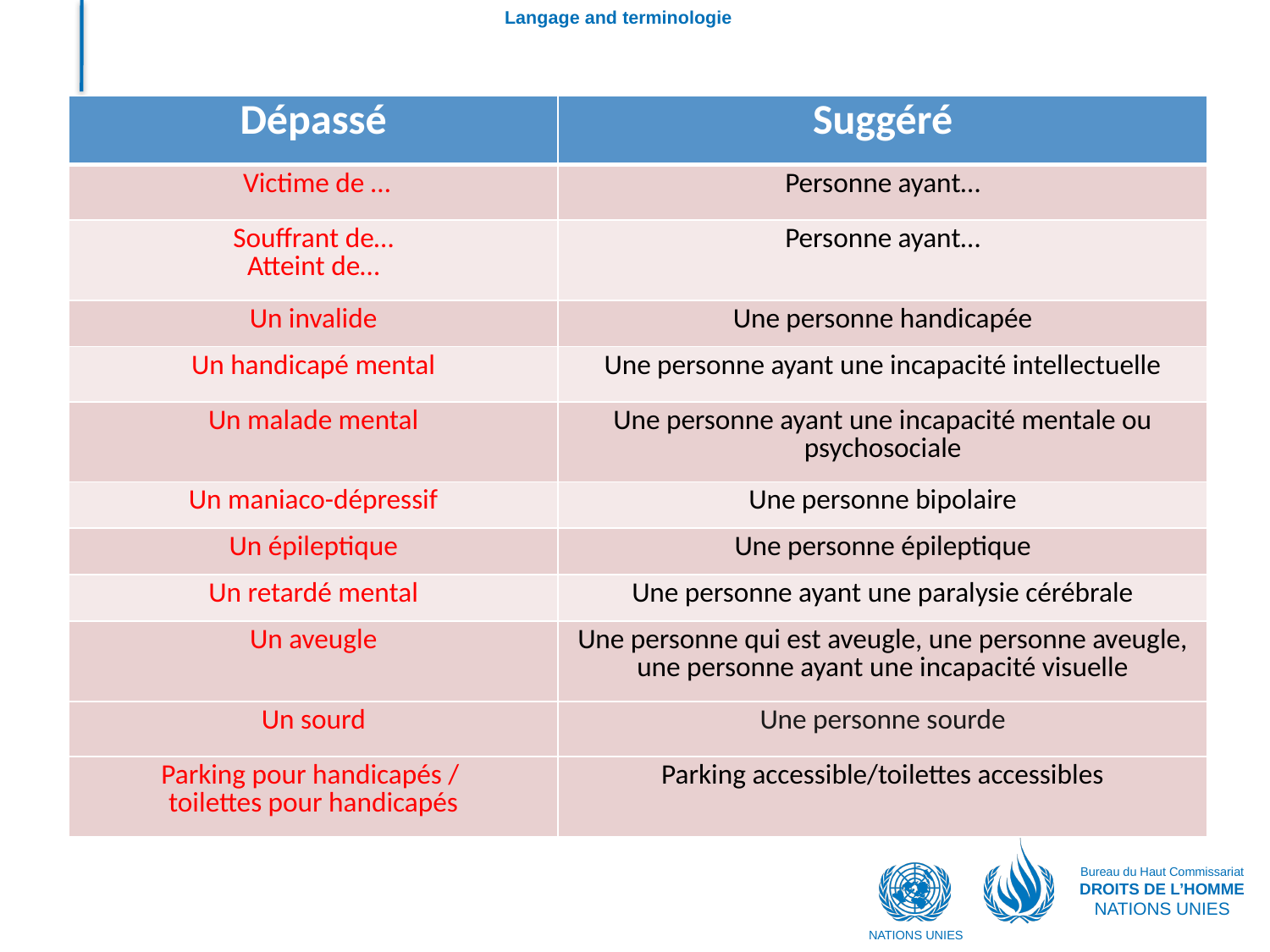

# Langage and terminologie
| Dépassé | Suggéré |
| --- | --- |
| Victime de … | Personne ayant… |
| Souffrant de… Atteint de… | Personne ayant… |
| Un invalide | Une personne handicapée |
| Un handicapé mental | Une personne ayant une incapacité intellectuelle |
| Un malade mental | Une personne ayant une incapacité mentale ou psychosociale |
| Un maniaco-dépressif | Une personne bipolaire |
| Un épileptique | Une personne épileptique |
| Un retardé mental | Une personne ayant une paralysie cérébrale |
| Un aveugle | Une personne qui est aveugle, une personne aveugle, une personne ayant une incapacité visuelle |
| Un sourd | Une personne sourde |
| Parking pour handicapés / toilettes pour handicapés | Parking accessible/toilettes accessibles |
Bureau du Haut Commissariat
DROITS DE L’HOMME
NATIONS UNIES
NATIONS UNIES